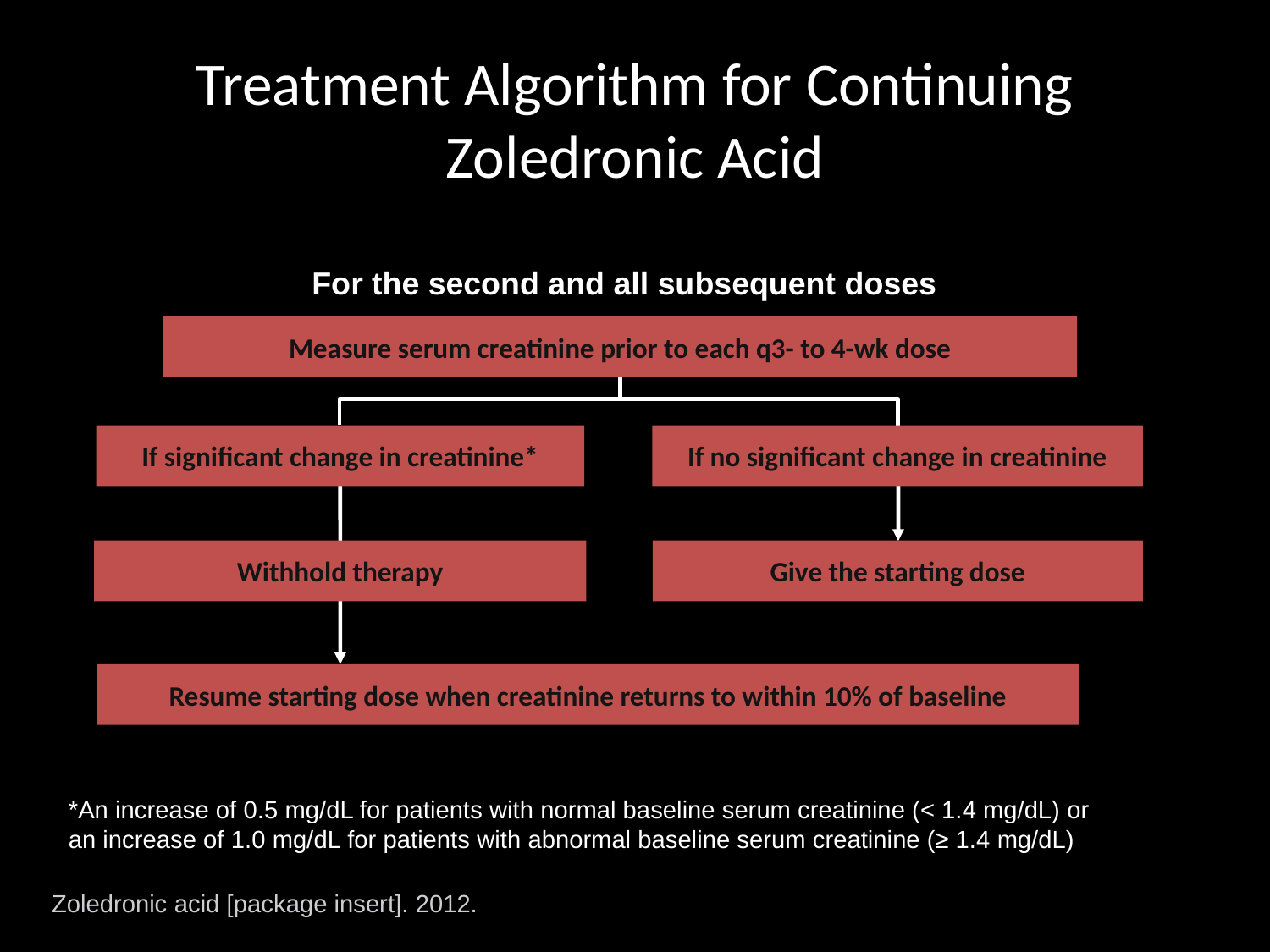

# Treatment Algorithm for Continuing Zoledronic Acid
For the second and all subsequent doses
Measure serum creatinine prior to each q3- to 4-wk dose

If significant change in creatinine*
If no significant change in creatinine

Withhold therapy
Give the starting dose
Resume starting dose when creatinine returns to within 10% of baseline
*An increase of 0.5 mg/dL for patients with normal baseline serum creatinine (< 1.4 mg/dL) or an increase of 1.0 mg/dL for patients with abnormal baseline serum creatinine (≥ 1.4 mg/dL)
Zoledronic acid [package insert]. 2012.